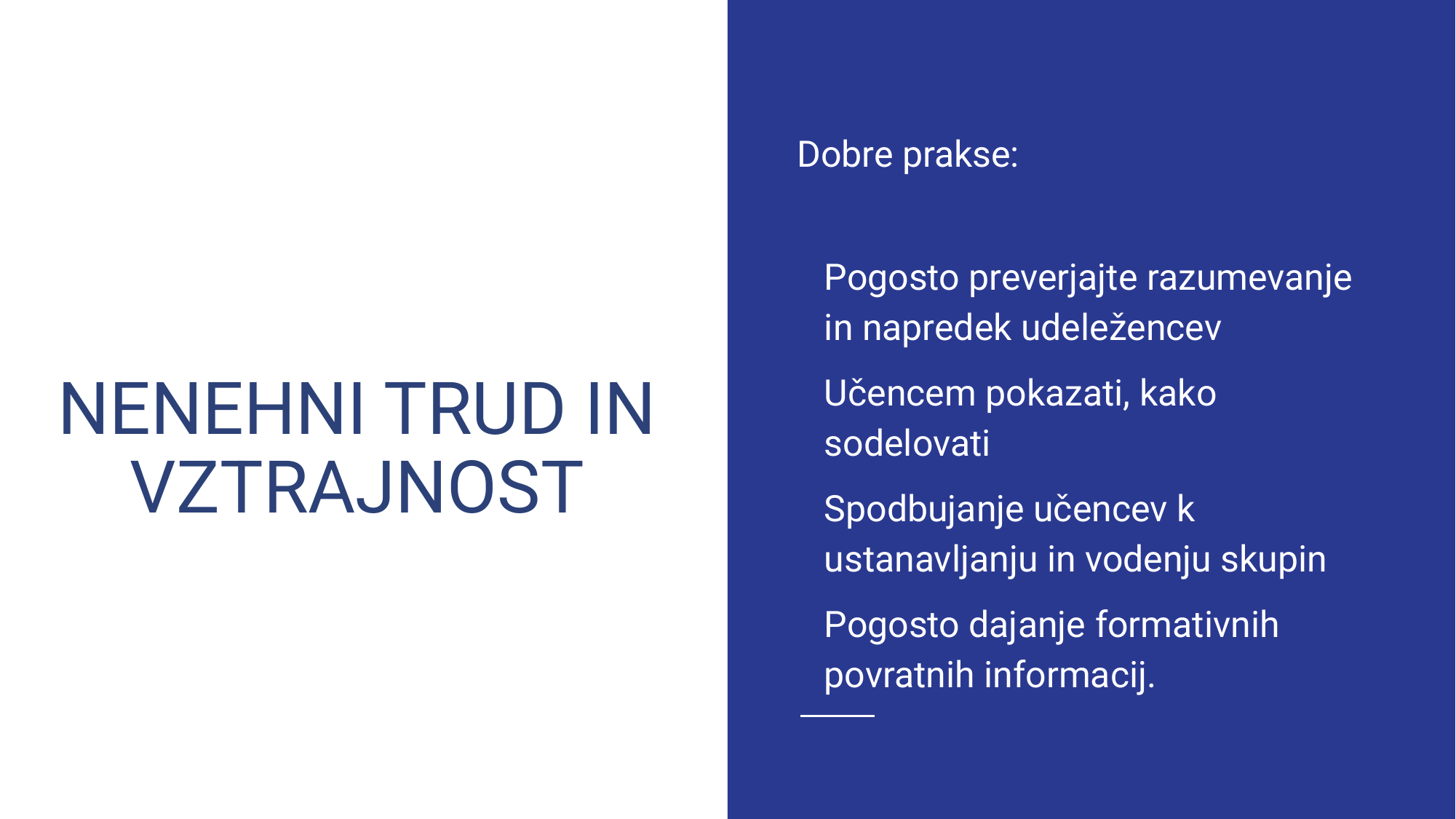

Dobre prakse:

Pogosto preverjajte razumevanje in napredek udeležencev
Učencem pokazati, kako sodelovati
Spodbujanje učencev k ustanavljanju in vodenju skupin
Pogosto dajanje formativnih povratnih informacij.
# NENEHNI TRUD IN VZTRAJNOST